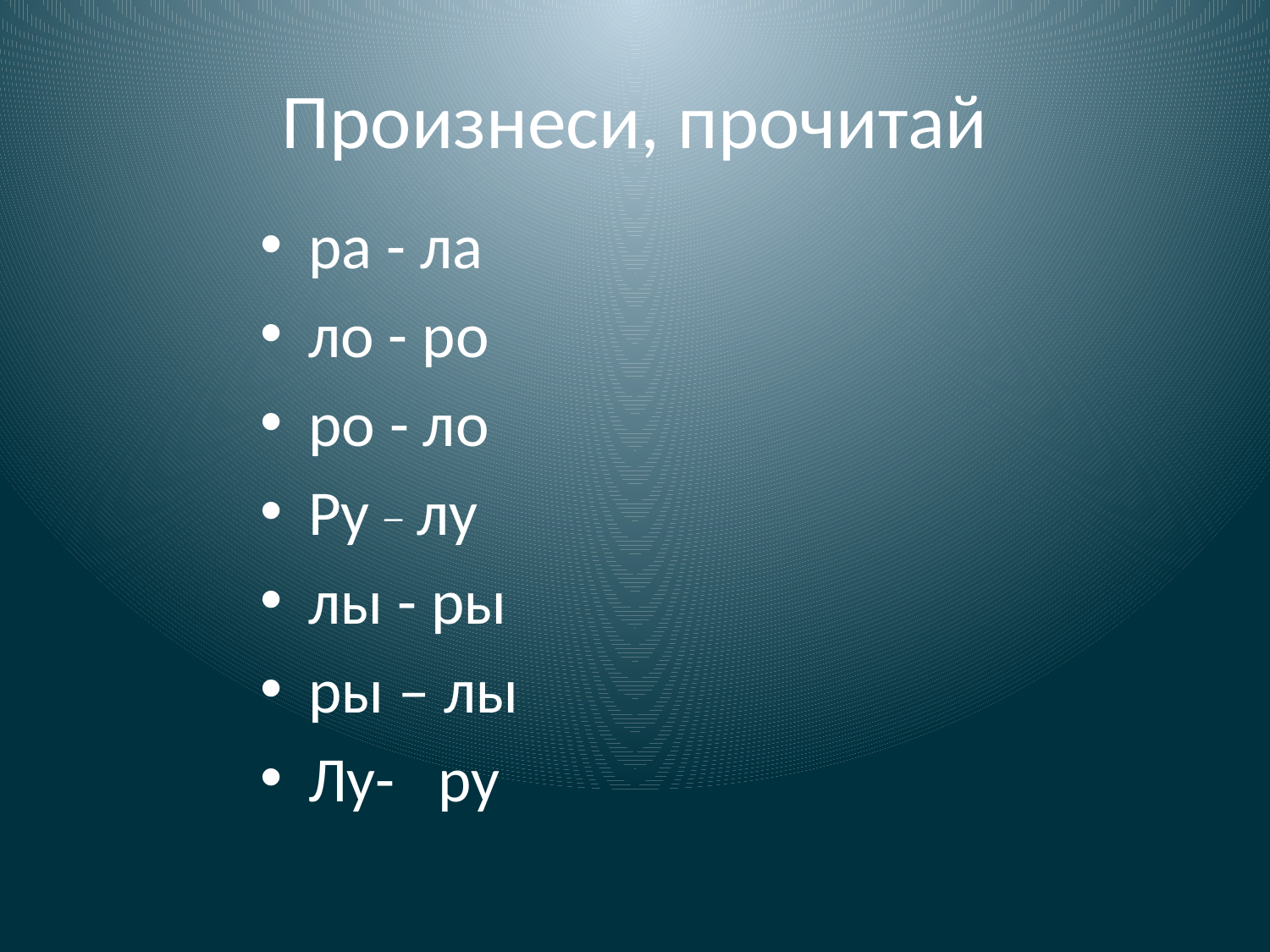

# Произнеси, прочитай
ра - ла
ло - ро
ро - ло
Ру _ лу
лы - ры
ры – лы
Лу-   ру